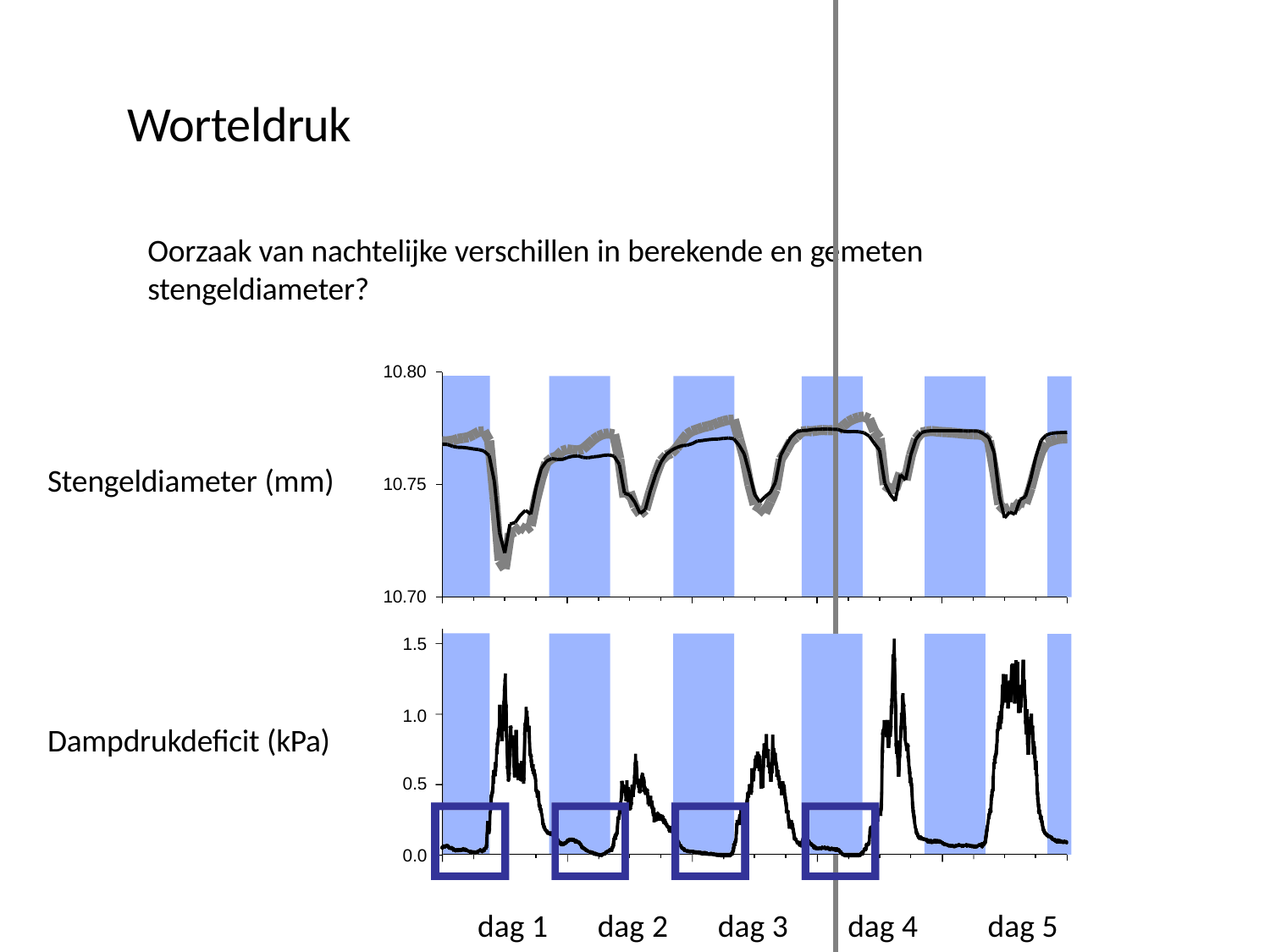

# Worteldruk
Oorzaak van nachtelijke verschillen in berekende en gemeten  stengeldiameter?

10.80

Stengeldiameter (mm)

10.75

10.70

1.5

1.0

Dampdrukdeficit (kPa)
0.5

0.0

dag 1
dag 2
dag 3
dag 4
dag 5